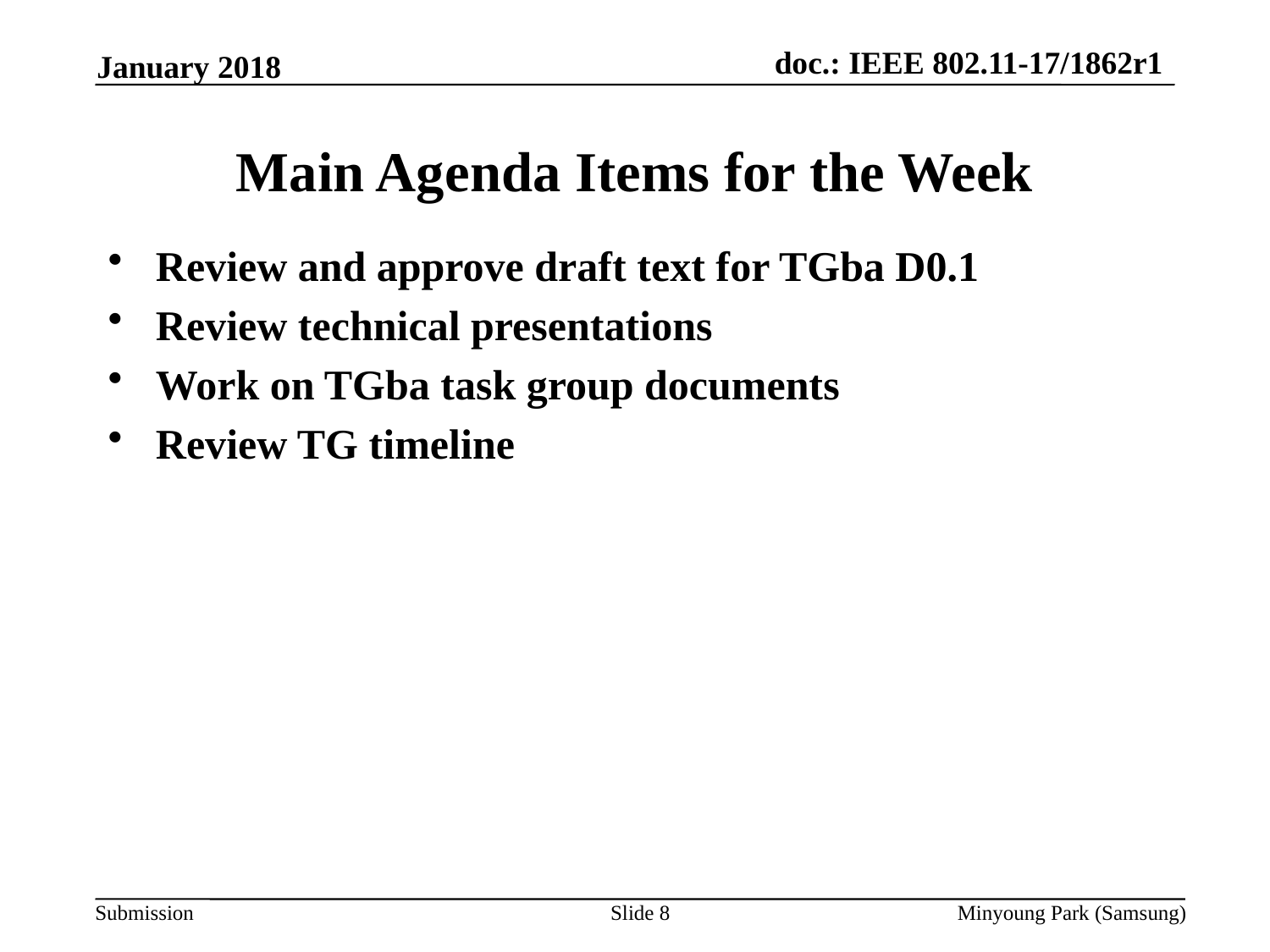

January 2018
# Main Agenda Items for the Week
Review and approve draft text for TGba D0.1
Review technical presentations
Work on TGba task group documents
Review TG timeline

Slide 8
Minyoung Park (Samsung)